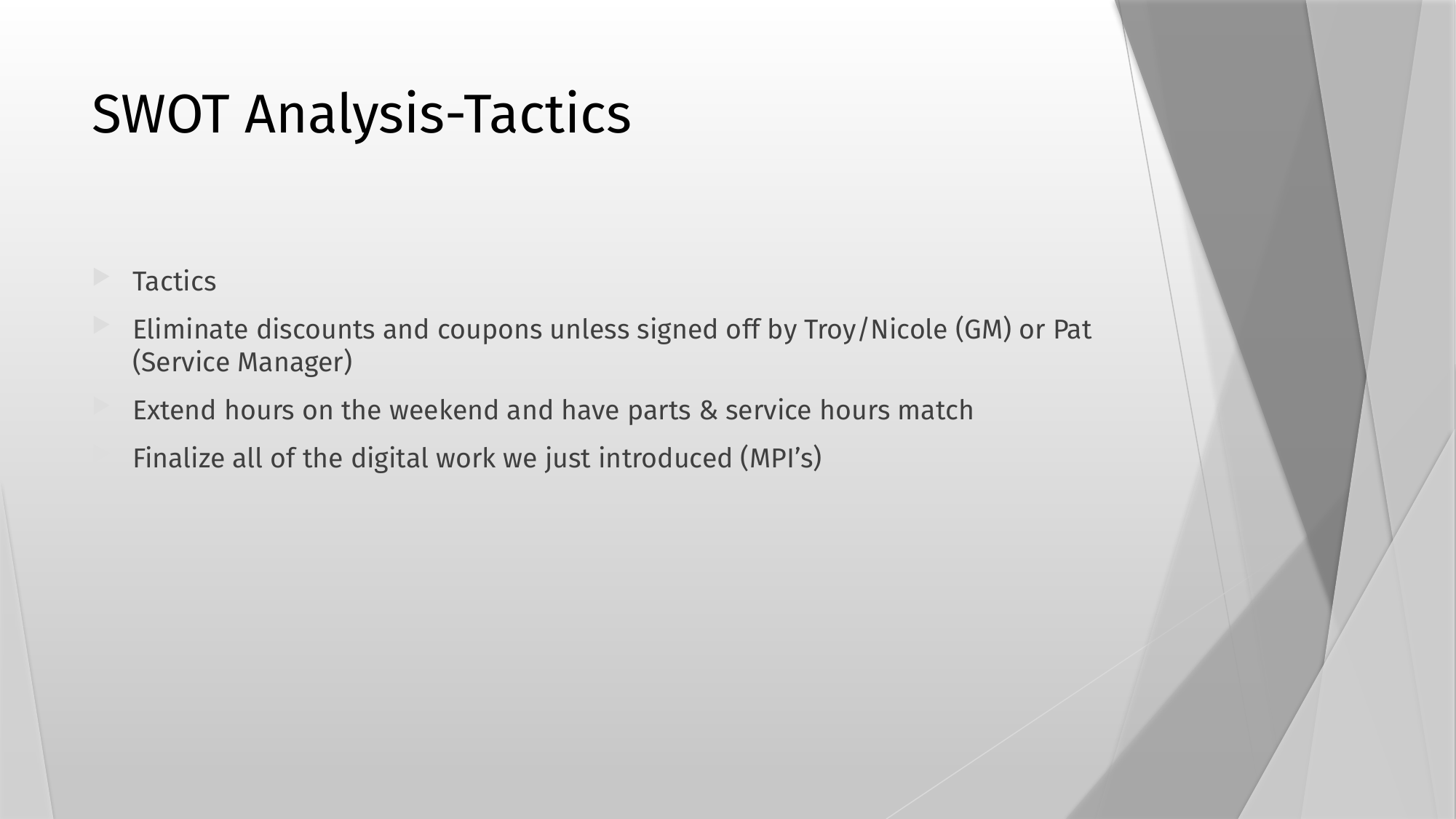

# SWOT Analysis-Tactics
Tactics
Eliminate discounts and coupons unless signed off by Troy/Nicole (GM) or Pat (Service Manager)
Extend hours on the weekend and have parts & service hours match
Finalize all of the digital work we just introduced (MPI’s)